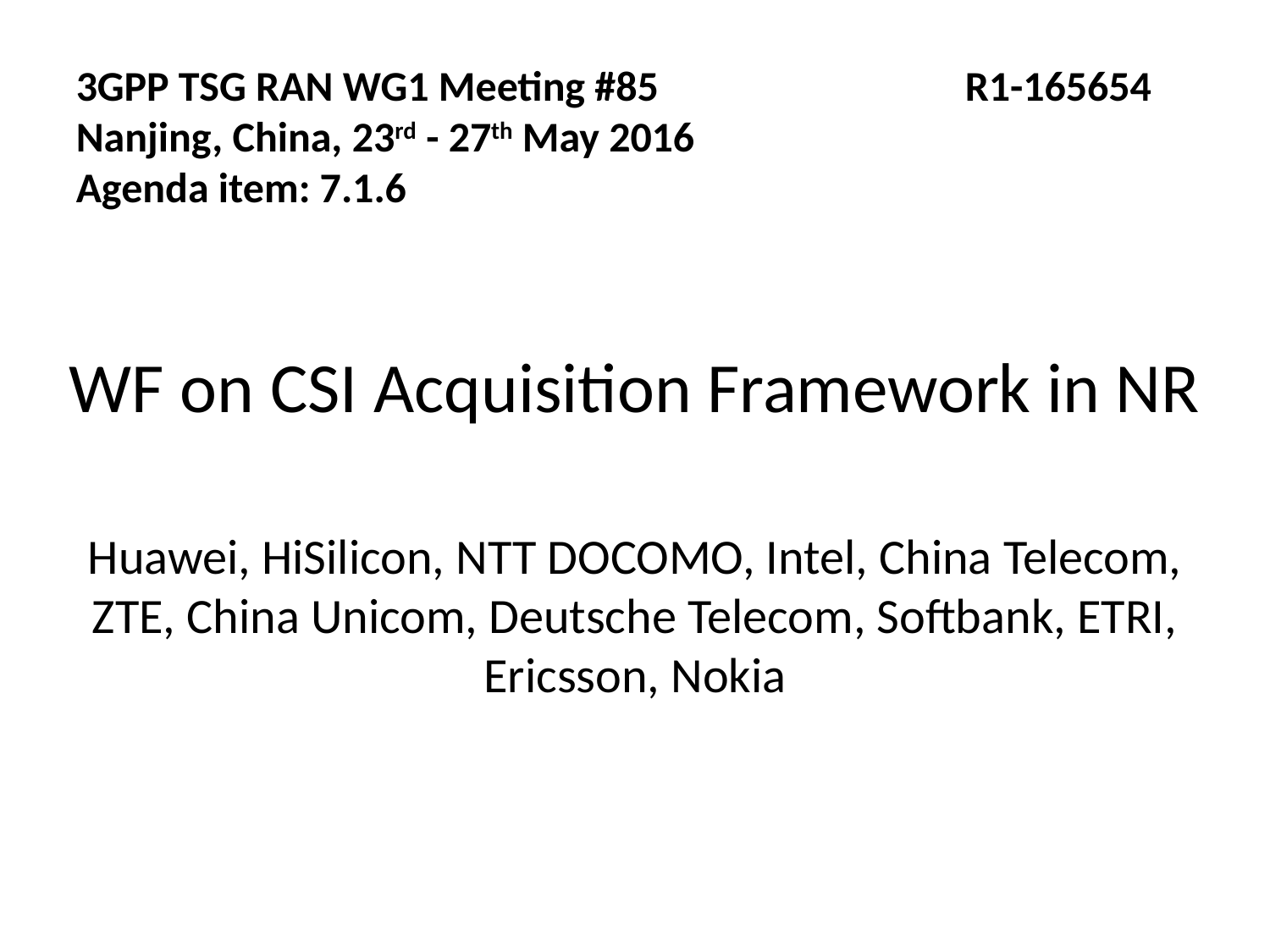

3GPP TSG RAN WG1 Meeting #85			R1-165654  Nanjing, China, 23rd - 27th May 2016
Agenda item: 7.1.6
WF on CSI Acquisition Framework in NR
Huawei, HiSilicon, NTT DOCOMO, Intel, China Telecom, ZTE, China Unicom, Deutsche Telecom, Softbank, ETRI, Ericsson, Nokia